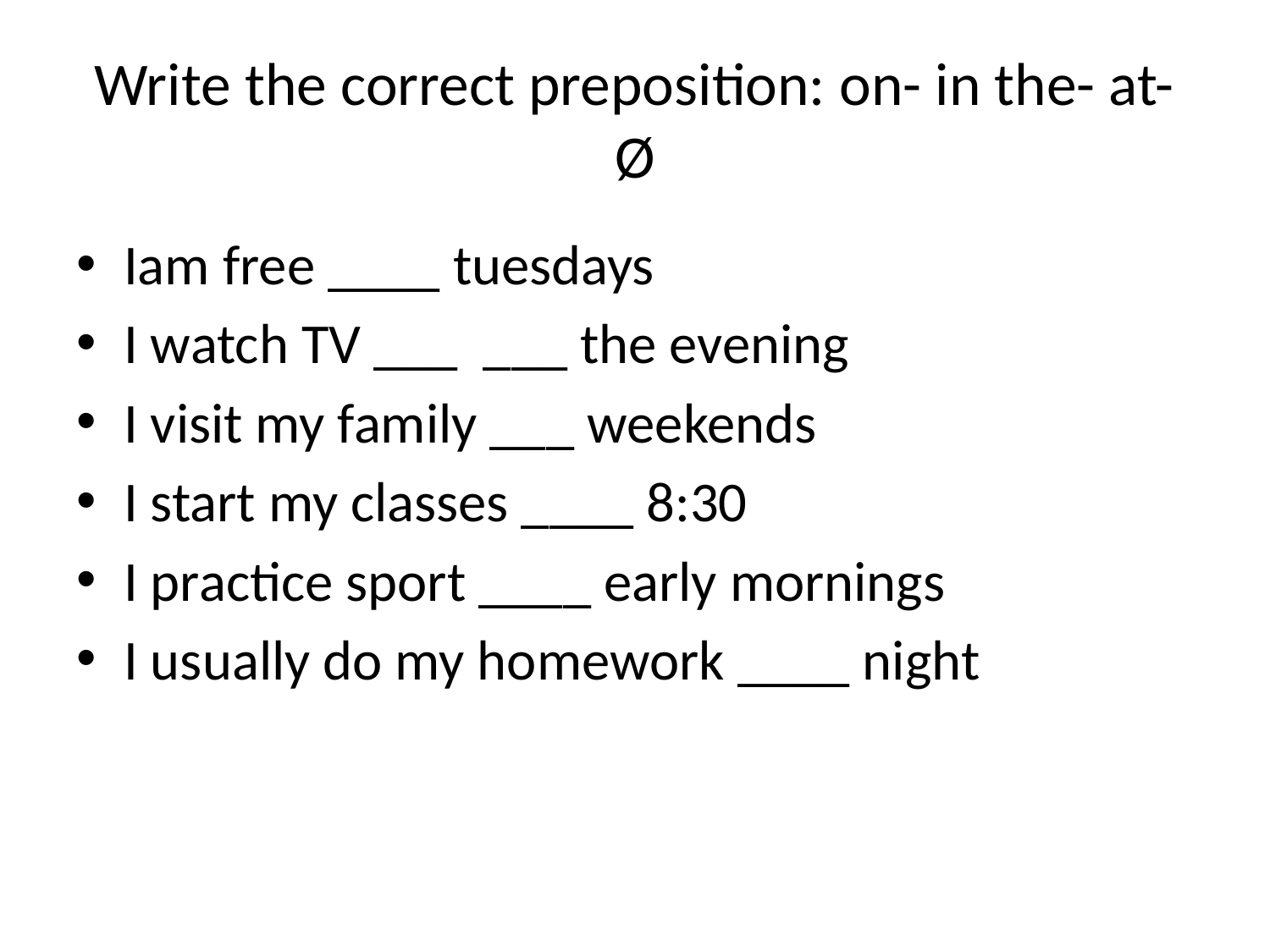

# Write the correct preposition: on- in the- at- Ø
Iam free ____ tuesdays
I watch TV ___  ___ the evening
I visit my family ___ weekends
I start my classes ____ 8:30
I practice sport ____ early mornings
I usually do my homework ____ night